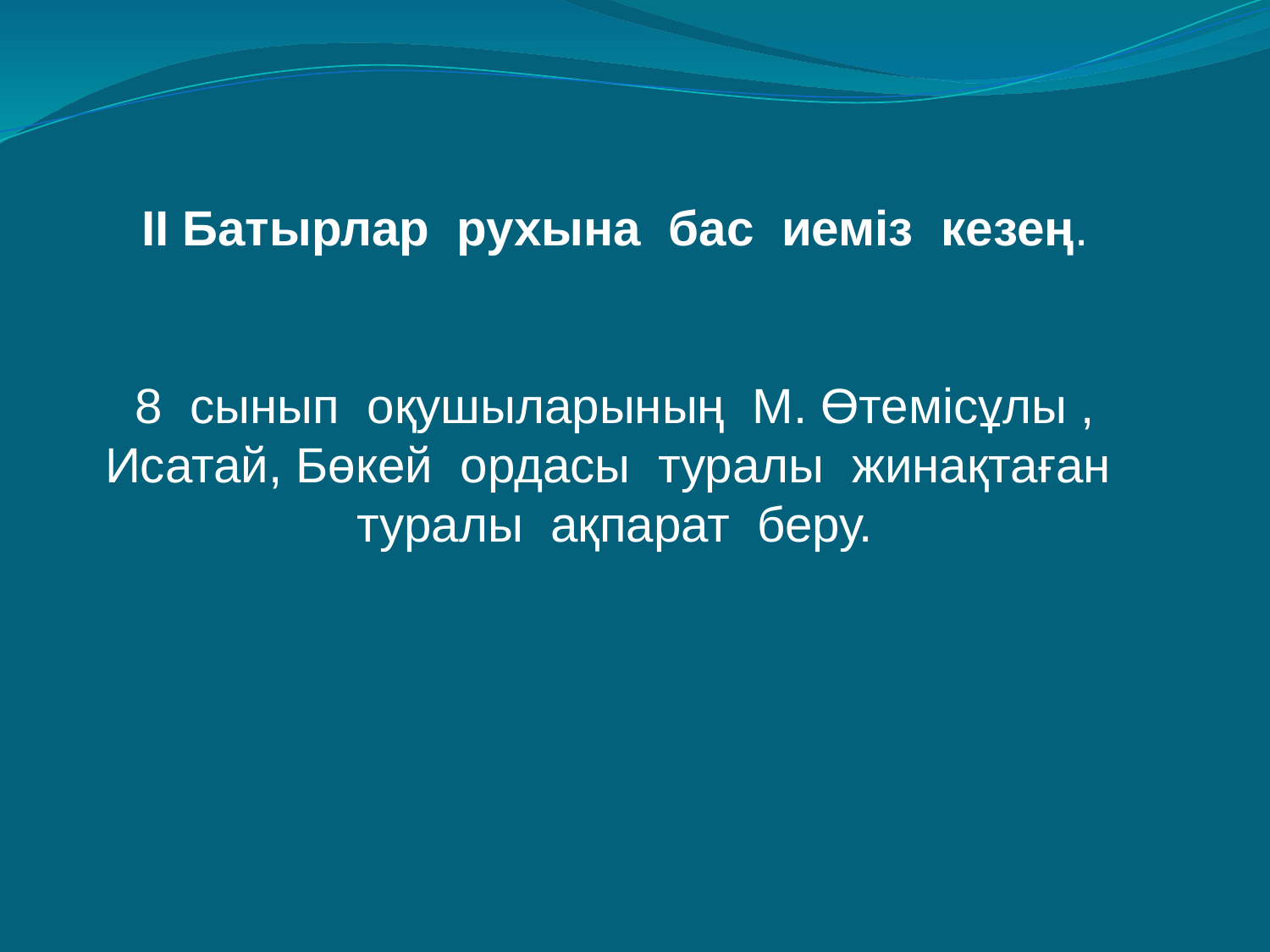

II Батырлар  рухына  бас  иеміз  кезең.

8  сынып  оқушыларының  М. Өтемісұлы , Исатай, Бөкей  ордасы  туралы  жинақтаған  туралы  ақпарат  беру.